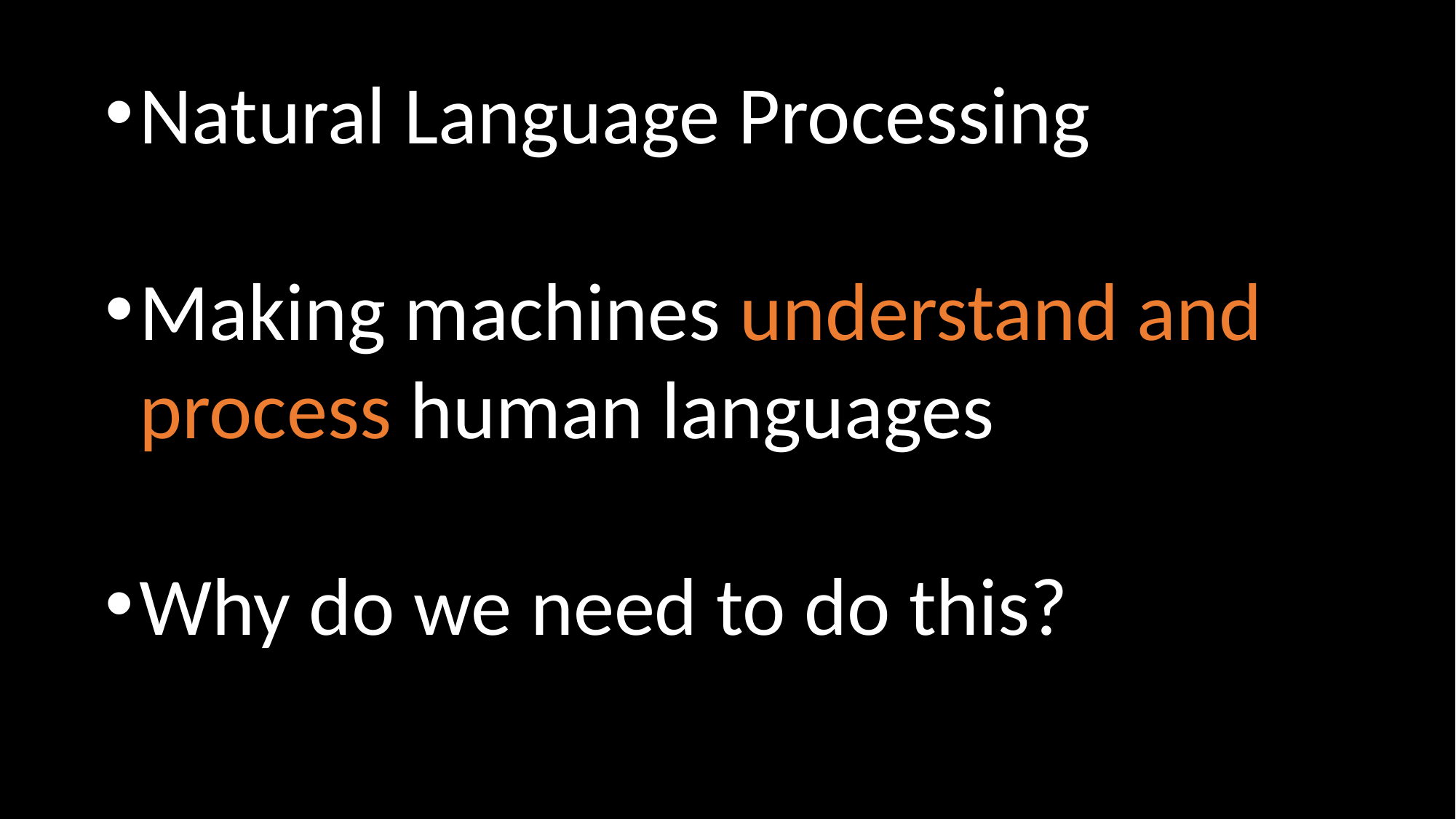

Natural Language Processing

Making machines understand and process human languages

Why do we need to do this?